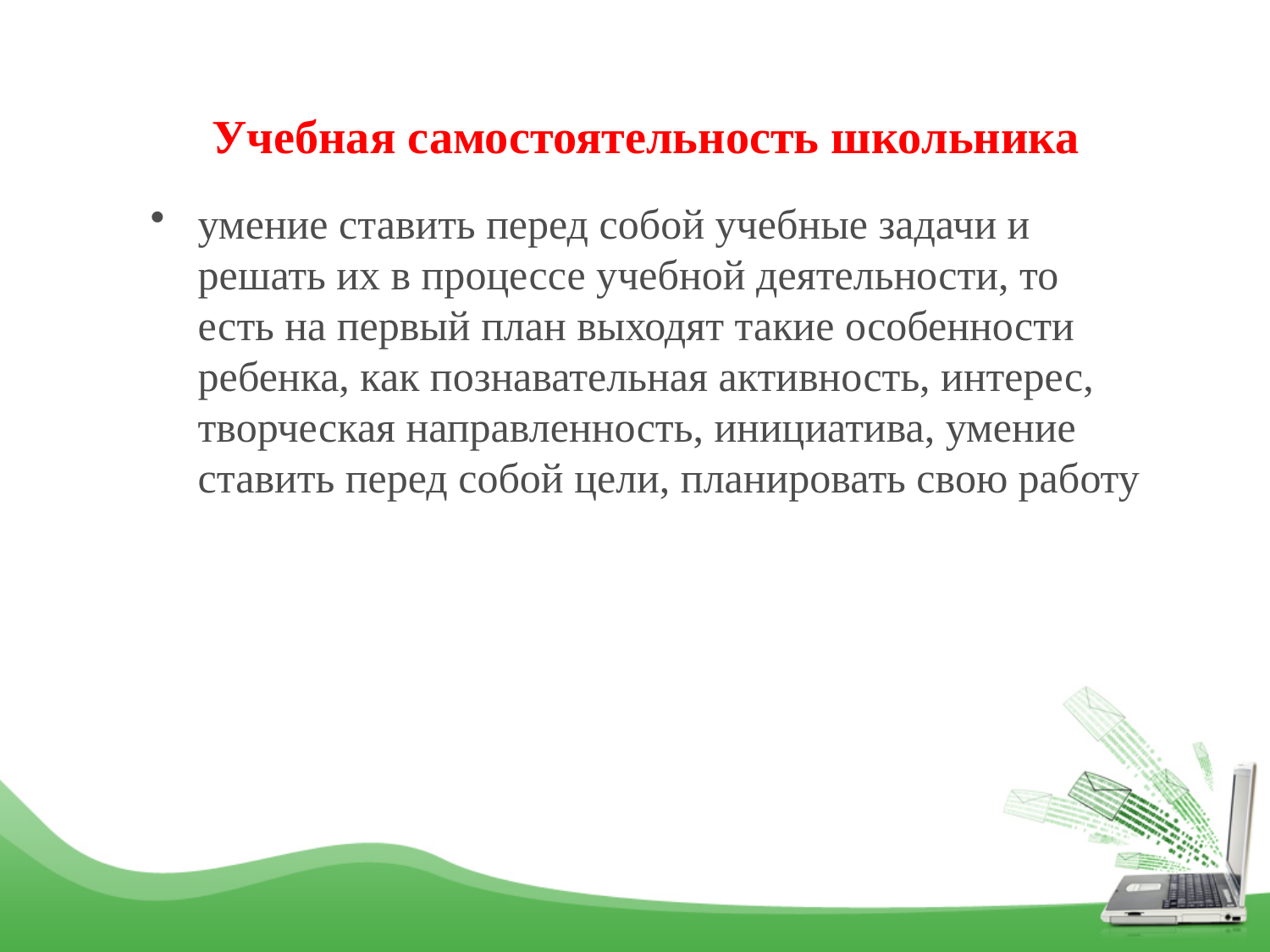

# Учебная самостоятельность школьника
умение ставить перед собой учебные задачи и решать их в процессе учебной деятельности, то есть на первый план выходят такие особенности ребенка, как познавательная активность, интерес, творческая направленность, инициатива, умение ставить перед собой цели, планировать свою работу